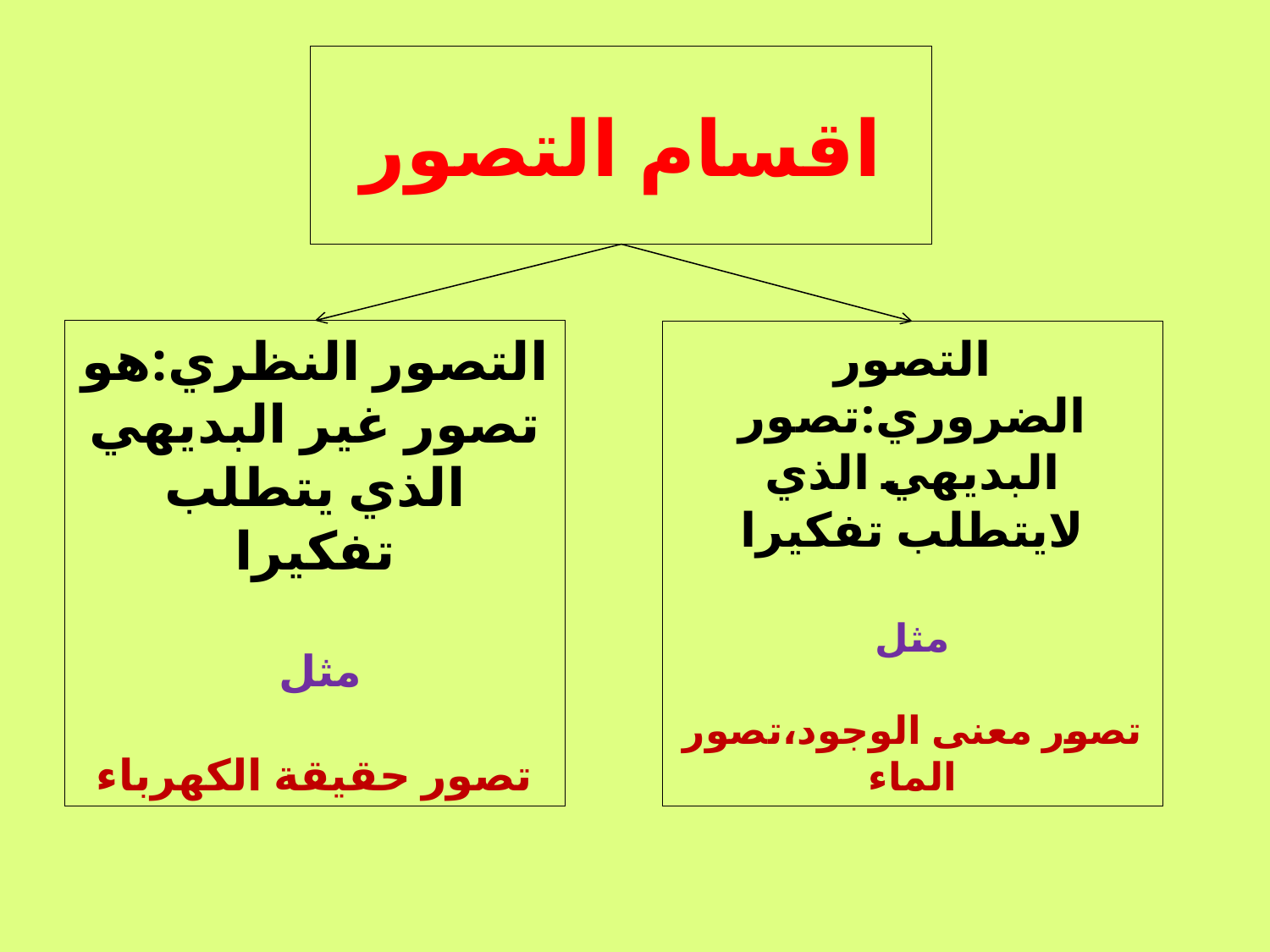

# اقسام التصور
التصور النظري:هو تصور غير البديهي الذي يتطلب تفكيرا

مثل

تصور حقيقة الكهرباء
التصور الضروري:تصور البديهي الذي لايتطلب تفكيرا

مثل

تصور معنى الوجود،تصور الماء